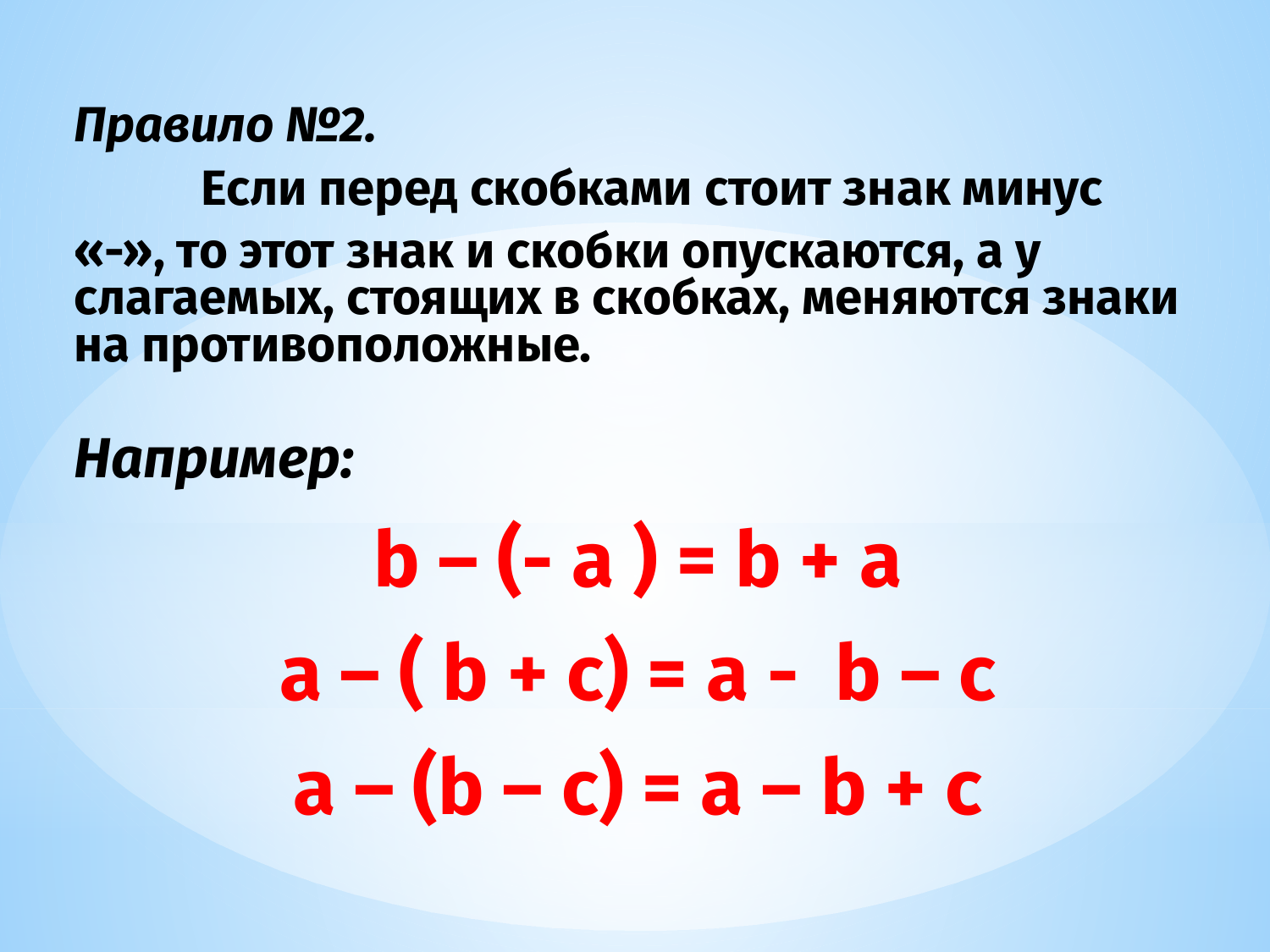

Правило №2.
	Если перед скобками стоит знак минус
«-», то этот знак и скобки опускаются, а у слагаемых, стоящих в скобках, меняются знаки на противоположные.

Например:
b – (- a ) = b + a
a – ( b + c) = a -  b – c
a – (b – c) = a – b + c